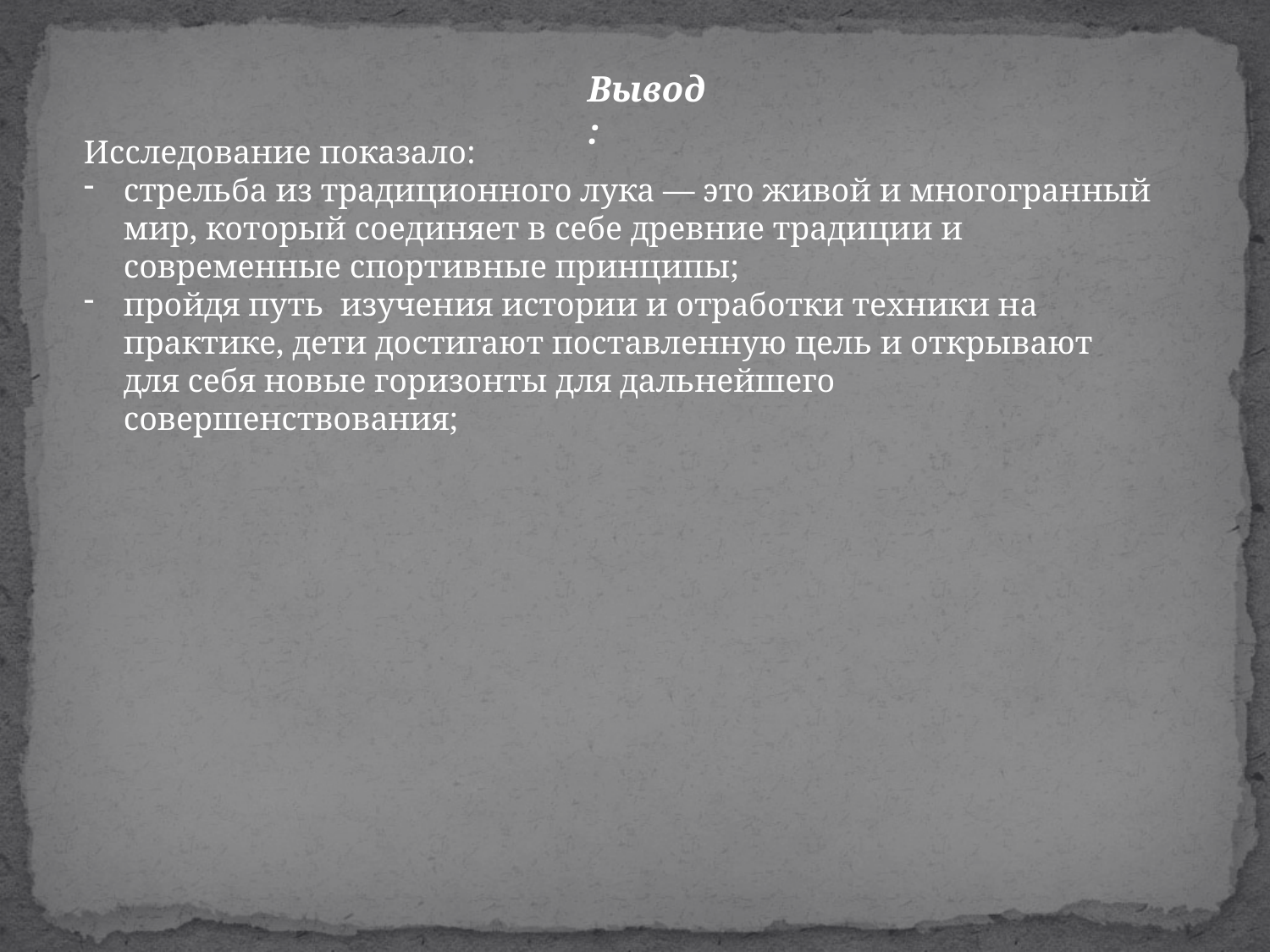

Вывод:
Исследование показало:
стрельба из традиционного лука — это живой и многогранный мир, который соединяет в себе древние традиции и современные спортивные принципы;
пройдя путь  изучения истории и отработки техники на практике, дети достигают поставленную цель и открывают для себя новые горизонты для дальнейшего совершенствования;